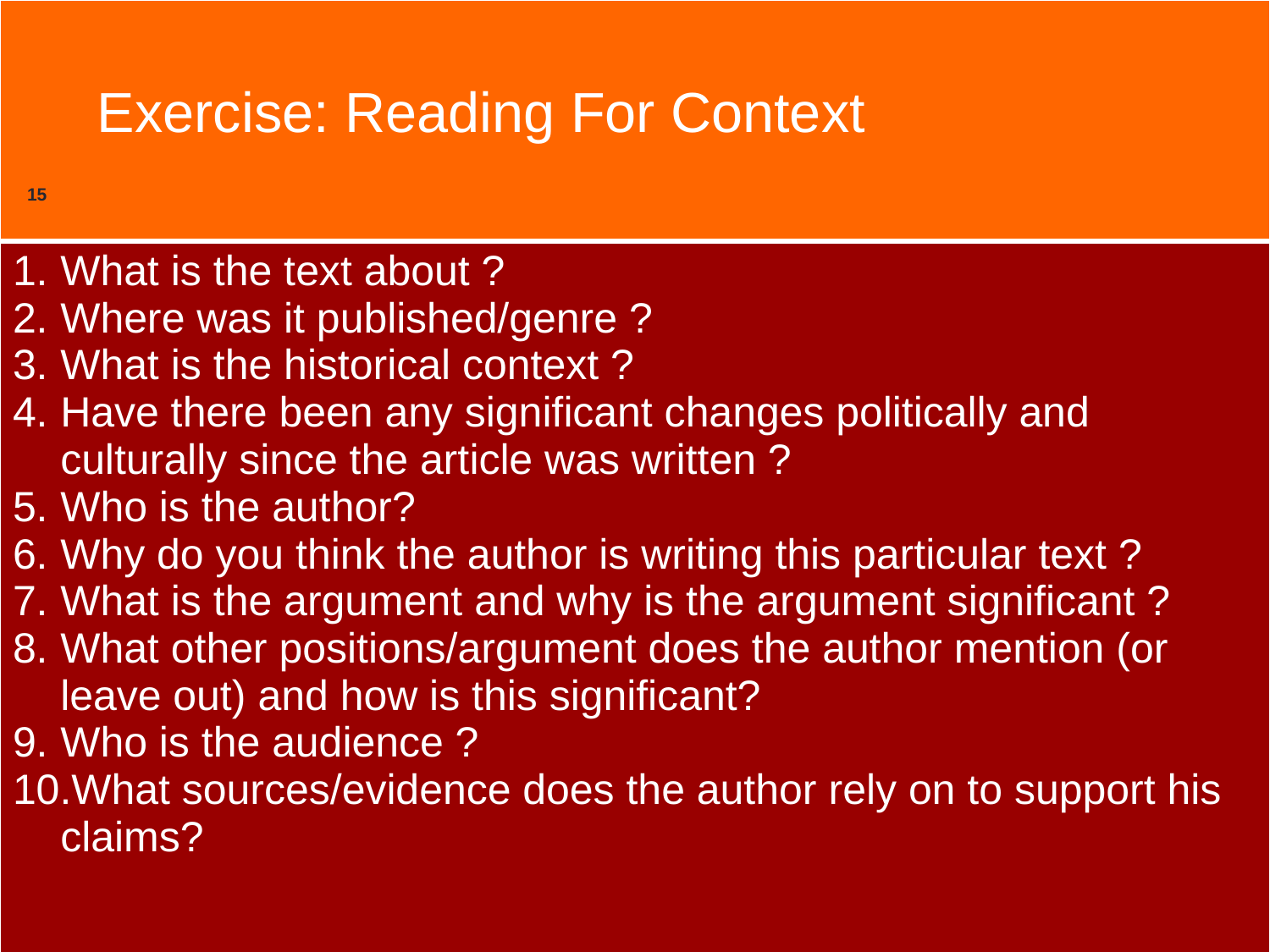

|  |
| --- |
# Exercise: Reading For Context
15
| What is the text about ? Where was it published/genre ? What is the historical context ? Have there been any significant changes politically and culturally since the article was written ? Who is the author? Why do you think the author is writing this particular text ? What is the argument and why is the argument significant ? What other positions/argument does the author mention (or leave out) and how is this significant? Who is the audience ? What sources/evidence does the author rely on to support his claims? |
| --- |